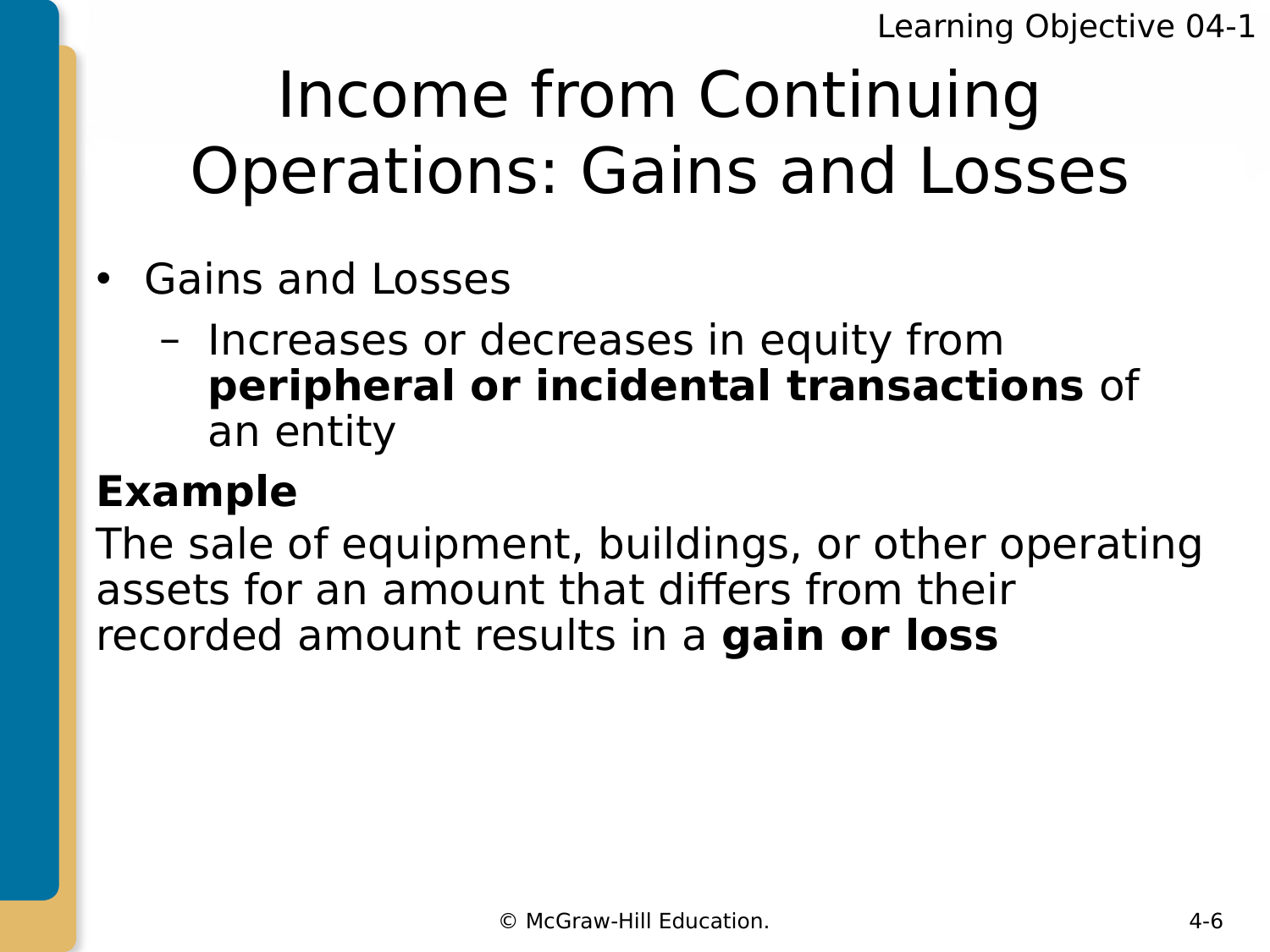

Learning Objective 04-1
# Income from Continuing Operations: Gains and Losses
Gains and Losses
Increases or decreases in equity from peripheral or incidental transactions of an entity
Example
The sale of equipment, buildings, or other operating assets for an amount that differs from their recorded amount results in a gain or loss